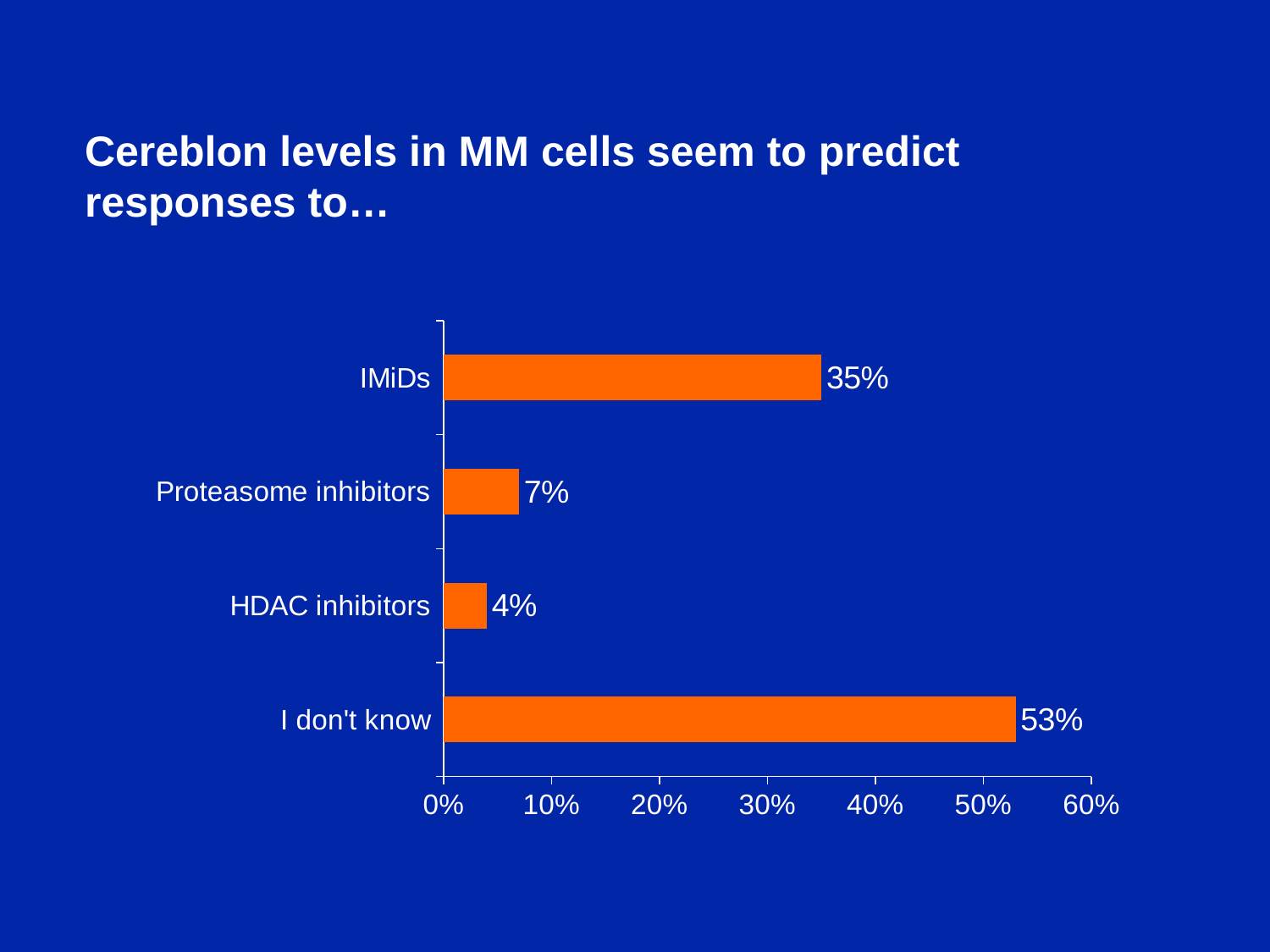

Cereblon levels in MM cells seem to predict responses to…

### Chart

| Category | Series 1 |
|---|---|
| I don't know | 0.53 |
| HDAC inhibitors | 0.04 |
| Proteasome inhibitors | 0.07 |
| IMiDs | 0.35 |